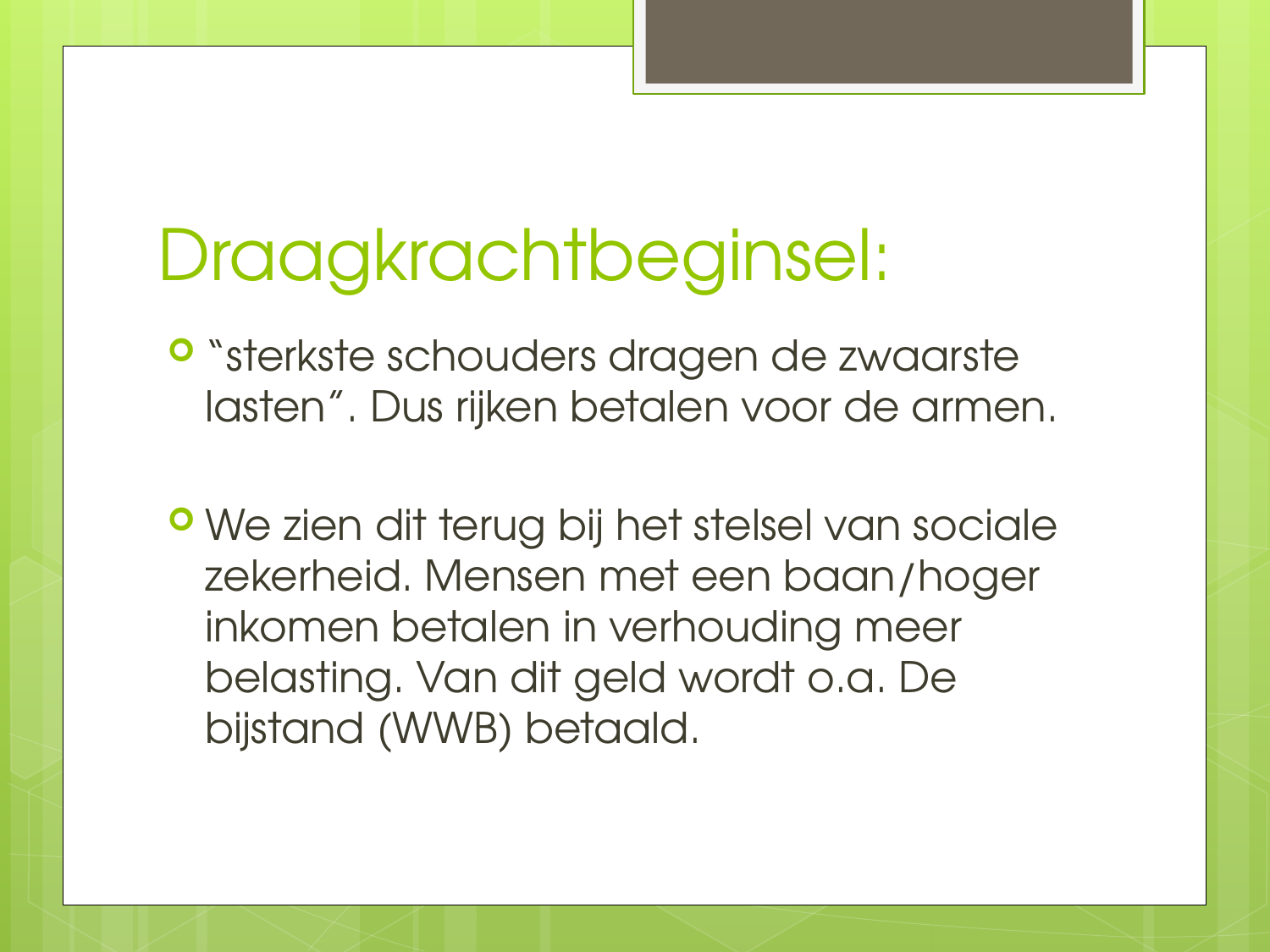

# Draagkrachtbeginsel:
“sterkste schouders dragen de zwaarste lasten”. Dus rijken betalen voor de armen.

We zien dit terug bij het stelsel van sociale zekerheid. Mensen met een baan/hoger inkomen betalen in verhouding meer belasting. Van dit geld wordt o.a. De bijstand (WWB) betaald.